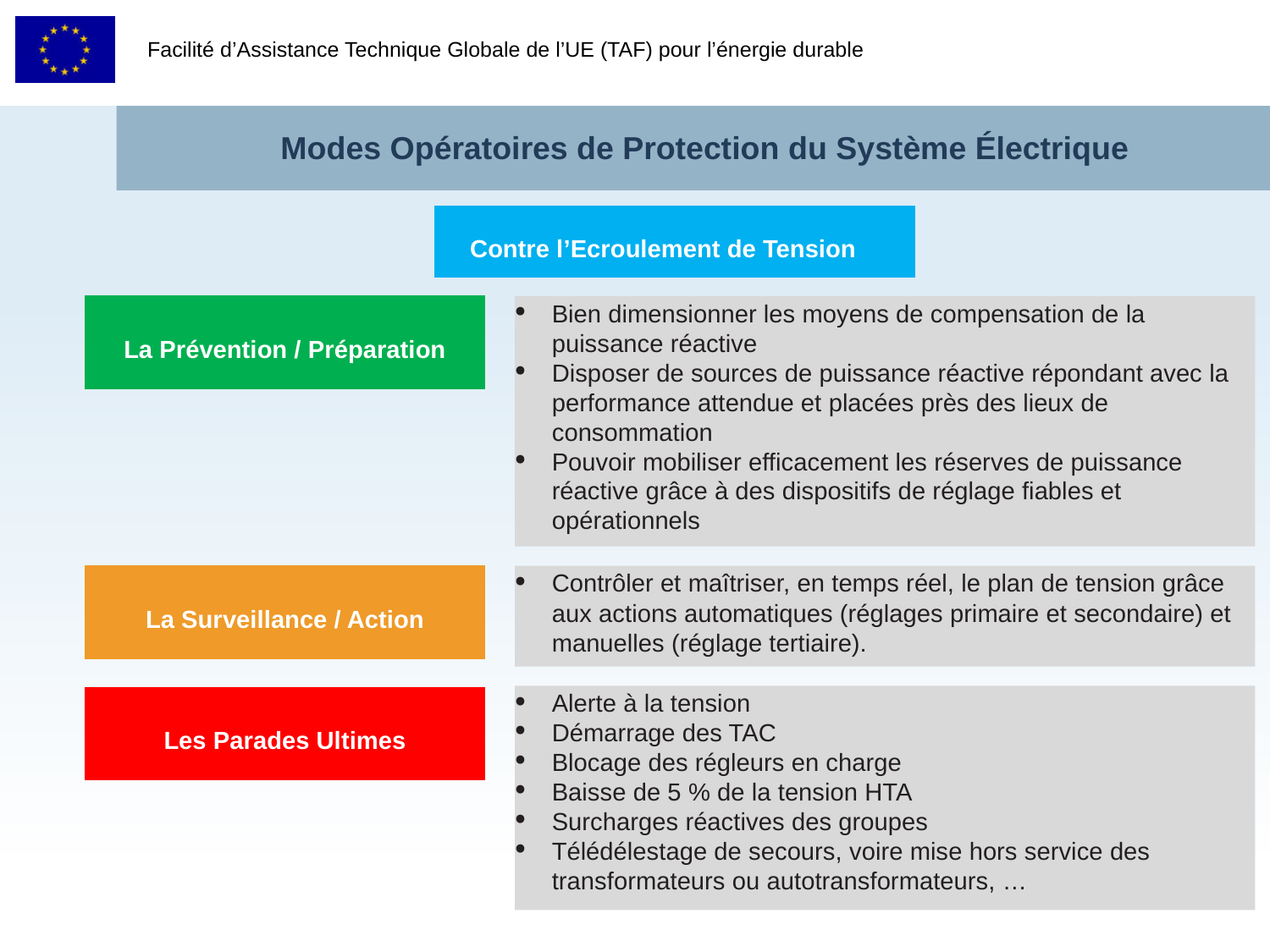

Modes Opératoires de Protection du Système Électrique
Contre l’Ecroulement de Tension
La Prévention / Préparation
Bien dimensionner les moyens de compensation de la puissance réactive
Disposer de sources de puissance réactive répondant avec la performance attendue et placées près des lieux de consommation
Pouvoir mobiliser efficacement les réserves de puissance réactive grâce à des dispositifs de réglage fiables et opérationnels
La Surveillance / Action
Contrôler et maîtriser, en temps réel, le plan de tension grâce aux actions automatiques (réglages primaire et secondaire) et manuelles (réglage tertiaire).
Alerte à la tension
Démarrage des TAC
Blocage des régleurs en charge
Baisse de 5 % de la tension HTA
Surcharges réactives des groupes
Télédélestage de secours, voire mise hors service des transformateurs ou autotransformateurs, …
Les Parades Ultimes